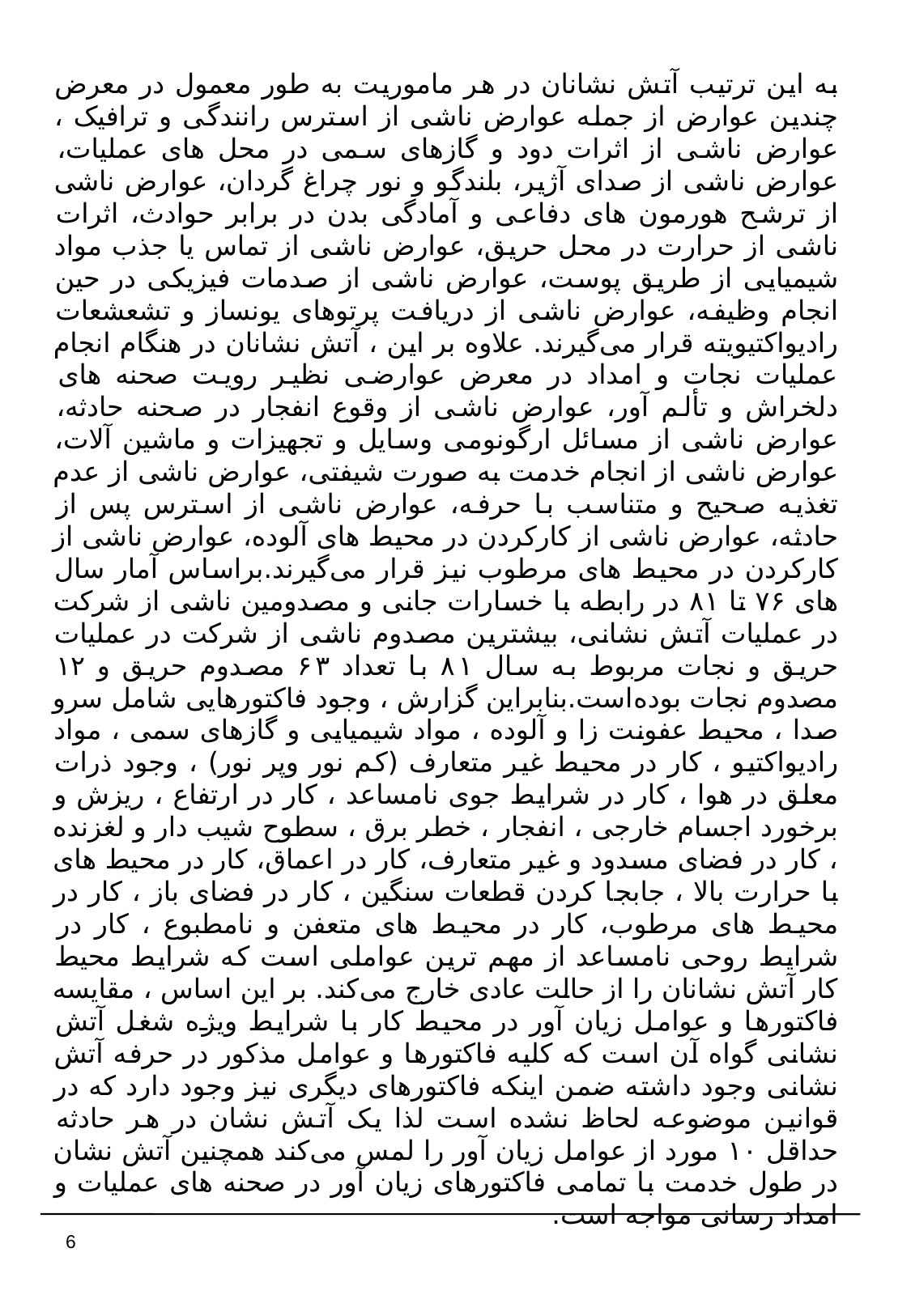

به این ترتیب آتش نشانان در هر ماموریت به طور معمول در معرض چندین عوارض از جمله عوارض ناشی از استرس رانندگی و ترافیک ، عوارض ناشی از اثرات دود و گازهای سمی در محل های عملیات، عوارض ناشی از صدای آژیر، بلندگو و نور چراغ گردان، عوارض ناشی از ترشح هورمون های دفاعی و آمادگی بدن در برابر حوادث، اثرات ناشی از حرارت در محل حریق، عوارض ناشی از تماس یا جذب مواد شیمیایی از طریق پوست، عوارض ناشی از صدمات فیزیکی در حین انجام وظیفه، عوارض ناشی از دریافت پرتوهای یونساز و تشعشعات رادیواکتیویته قرار می‌گیرند. علاوه بر این ، آتش نشانان در هنگام انجام عملیات نجات و امداد در معرض عوارضی نظیر رویت صحنه های دلخراش و تألم آور، عوارض ناشی از وقوع انفجار در صحنه حادثه، عوارض ناشی از مسائل ارگونومی وسایل و تجهیزات و ماشین آلات، عوارض ناشی از انجام خدمت به صورت شیفتی، عوارض ناشی از عدم تغذیه صحیح و متناسب با حرفه، عوارض ناشی از استرس پس از حادثه، عوارض ناشی از کارکردن در محیط های آلوده، عوارض ناشی از کارکردن در محیط های مرطوب نیز قرار می‌گیرند.براساس آمار سال های ۷۶ تا ۸۱ در رابطه با خسارات جانی و مصدومین ناشی از شرکت در عملیات آتش نشانی، بیشترین مصدوم ناشی از شرکت در عملیات حریق و نجات مربوط به سال ۸۱ با تعداد ۶۳ مصدوم حریق و ۱۲ مصدوم نجات بوده‌است.بنابراین گزارش ، وجود فاکتورهایی شامل سرو صدا ، محیط عفونت زا و آلوده ، مواد شیمیایی و گازهای سمی ، مواد رادیواکتیو ، کار در محیط غیر متعارف (کم نور وپر نور) ، وجود ذرات معلق در هوا ، کار در شرایط جوی نامساعد ، کار در ارتفاع ، ریزش و برخورد اجسام خارجی ، انفجار ، خطر برق ، سطوح شیب دار و لغزنده ، کار در فضای مسدود و غیر متعارف، کار در اعماق، کار در محیط های با حرارت بالا ، جابجا کردن قطعات سنگین ، کار در فضای باز ، کار در محیط های مرطوب، کار در محیط های متعفن و نامطبوع ، کار در شرایط روحی نامساعد از مهم ترین عواملی است که شرایط محیط کار آتش نشانان را از حالت عادی خارج می‌کند. بر این اساس ، مقایسه فاکتورها و عوامل زیان آور در محیط کار با شرایط ویژه شغل آتش نشانی گواه آن است که کلیه فاکتورها و عوامل مذکور در حرفه آتش نشانی وجود داشته ضمن اینکه فاکتورهای دیگری نیز وجود دارد که در قوانین موضوعه لحاظ نشده است لذا یک آتش نشان در هر حادثه حداقل ۱۰ مورد از عوامل زیان آور را لمس می‌کند همچنین آتش نشان در طول خدمت با تمامی فاکتورهای زیان آور در صحنه های عملیات و امداد رسانی مواجه است.
6